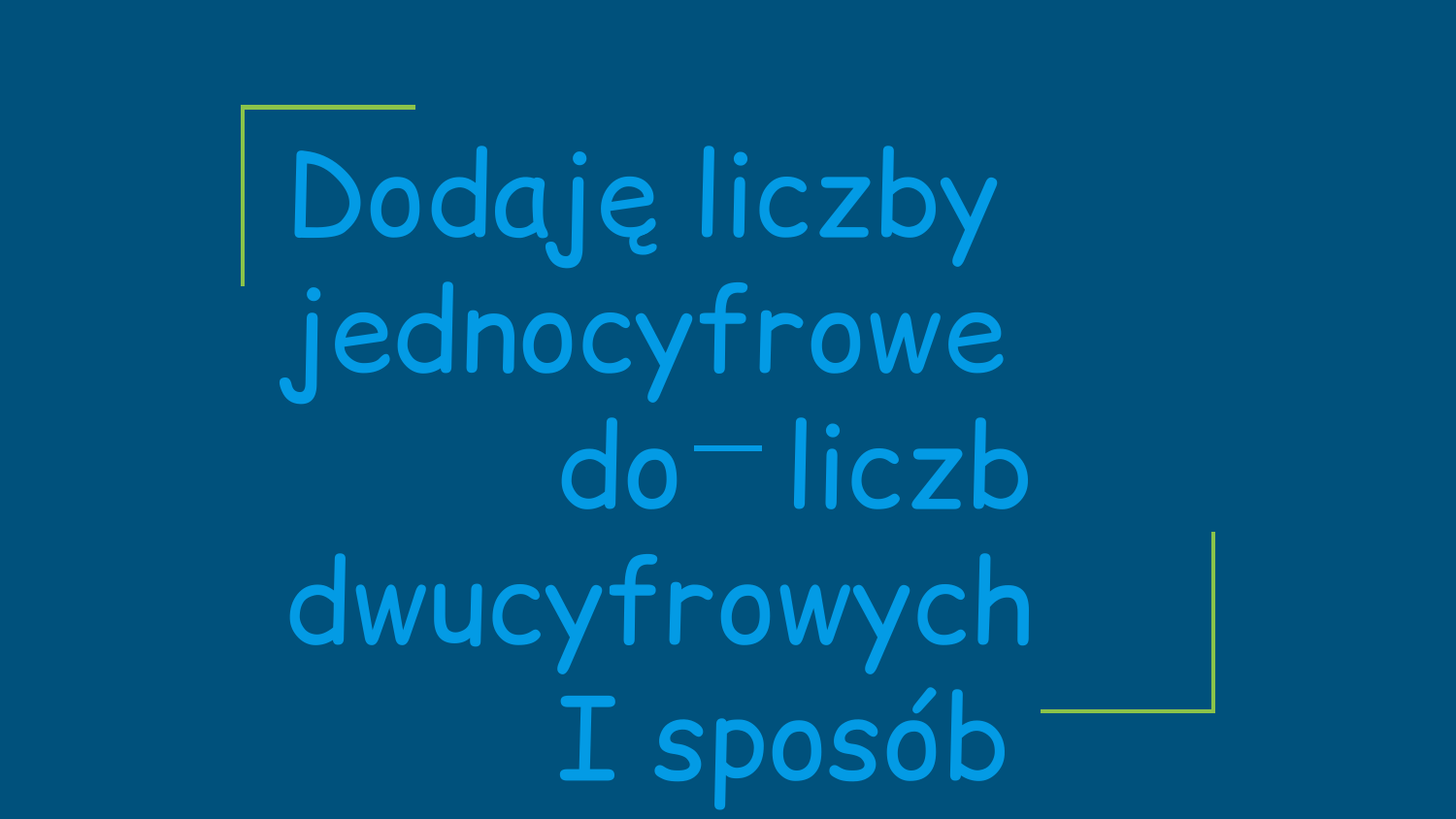

Dodaję liczby jednocyfrowe
        do   liczb dwucyfrowych
        I sposób